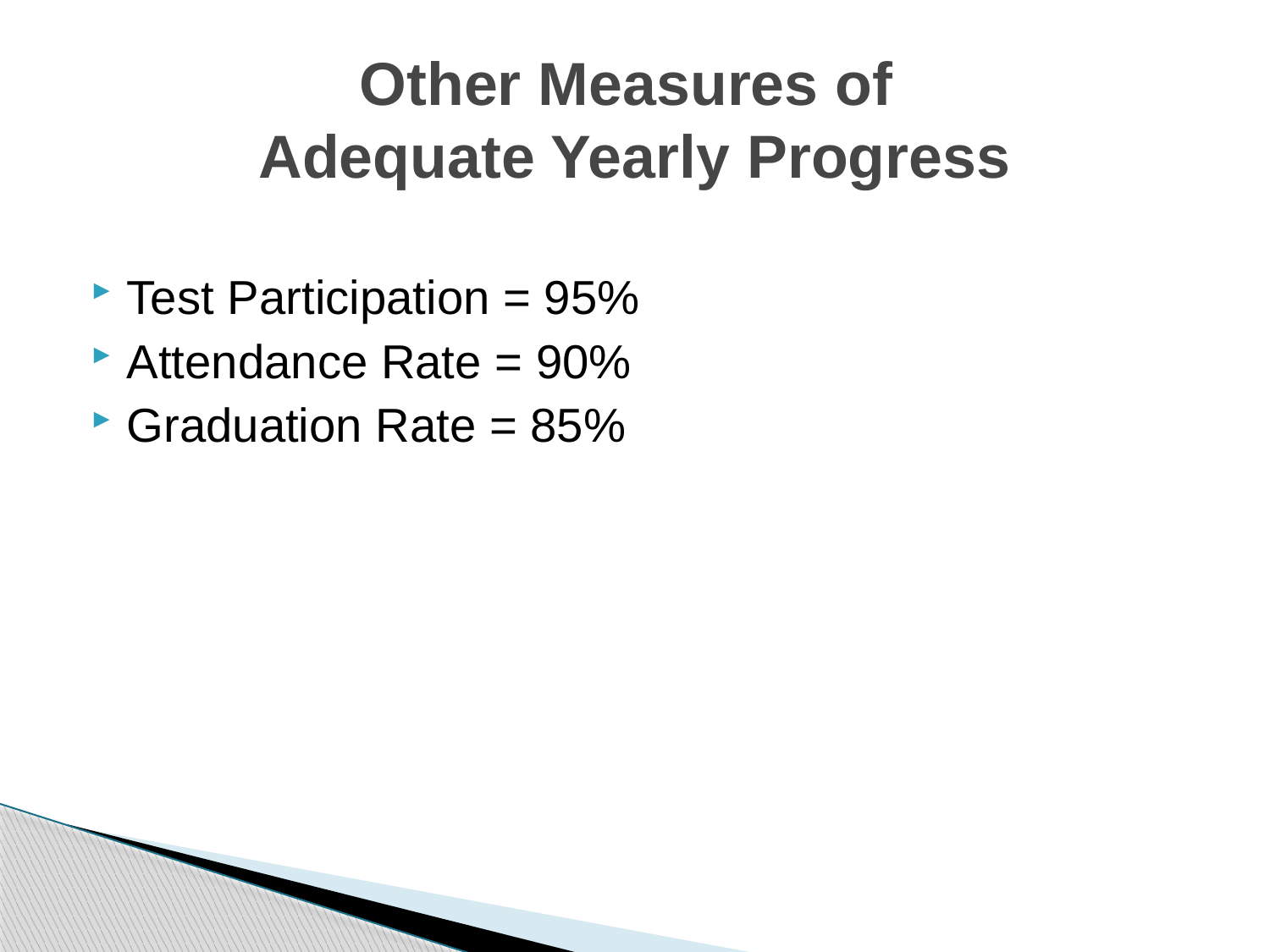

# Other Measures of Adequate Yearly Progress
Test Participation = 95%
Attendance Rate = 90%
Graduation Rate = 85%